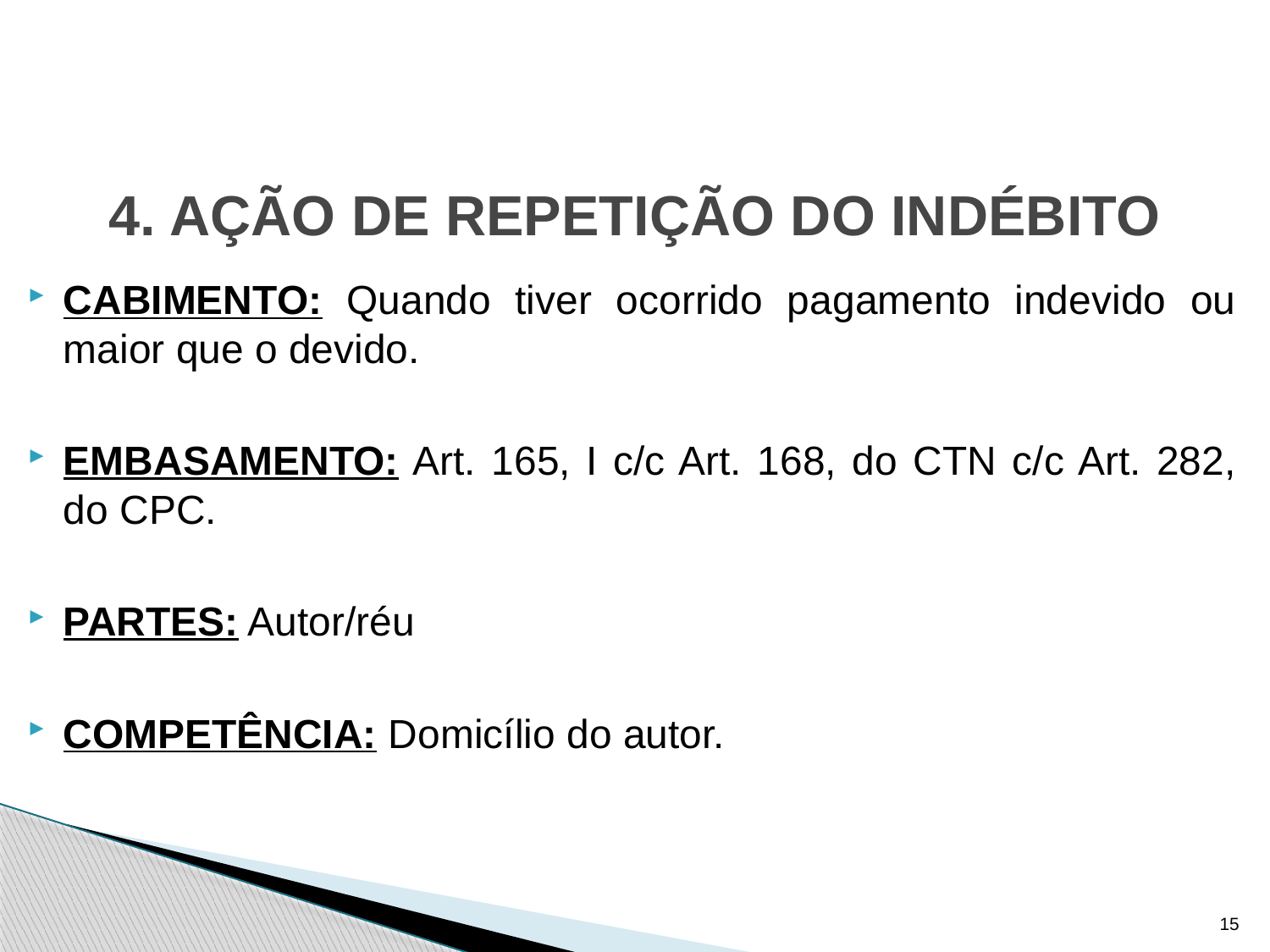

# 4. AÇÃO DE REPETIÇÃO DO INDÉBITO
CABIMENTO: Quando tiver ocorrido pagamento indevido ou maior que o devido.
EMBASAMENTO: Art. 165, I c/c Art. 168, do CTN c/c Art. 282, do CPC.
PARTES: Autor/réu
COMPETÊNCIA: Domicílio do autor.

15